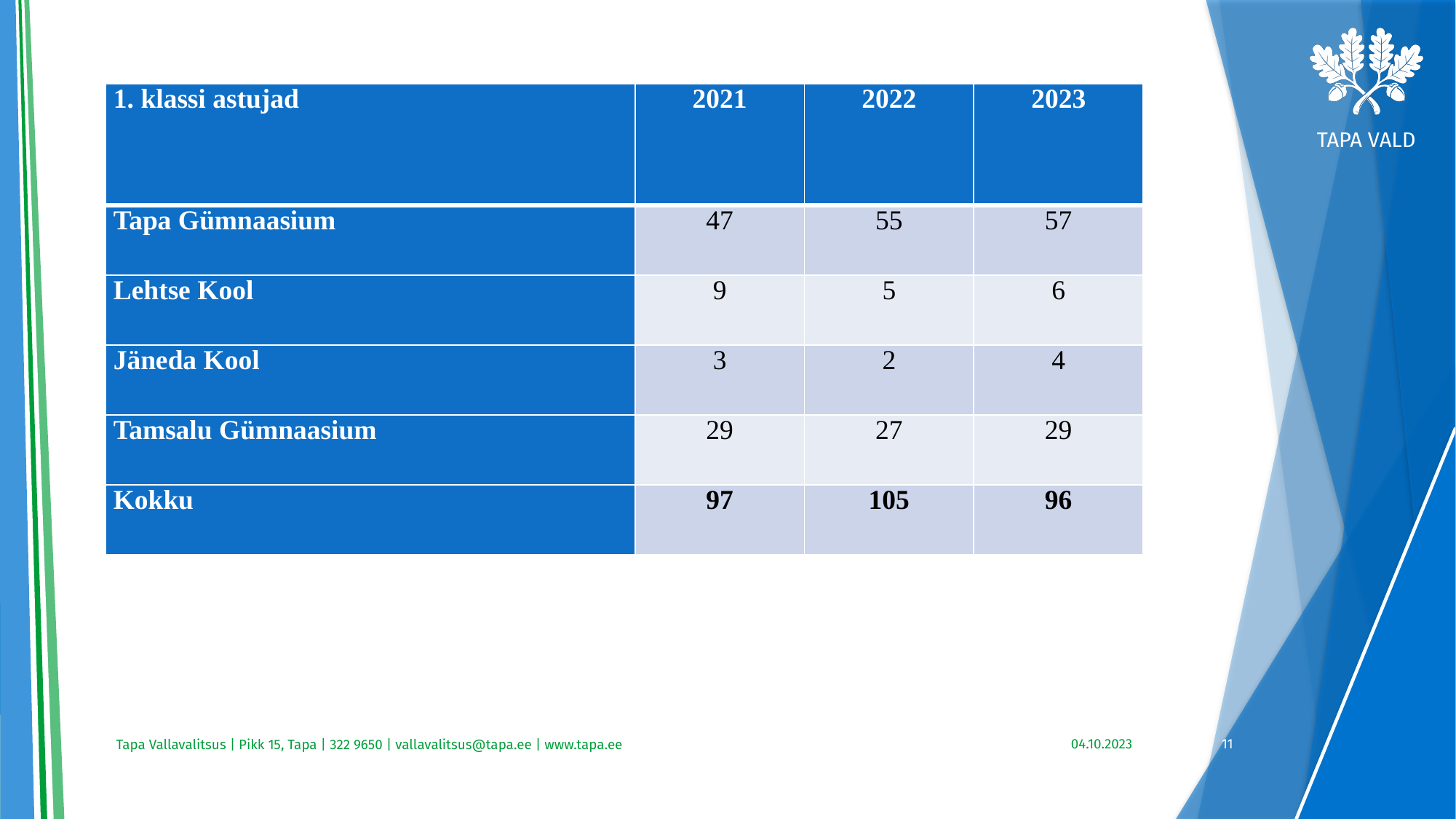

| 1. klassi astujad | 2021 | 2022 | 2023 |
| --- | --- | --- | --- |
| Tapa Gümnaasium | 47 | 55 | 57 |
| Lehtse Kool | 9 | 5 | 6 |
| Jäneda Kool | 3 | 2 | 4 |
| Tamsalu Gümnaasium | 29 | 27 | 29 |
| Kokku | 97 | 105 | 96 |
04.10.2023
11
Tapa Vallavalitsus | Pikk 15, Tapa | 322 9650 | vallavalitsus@tapa.ee | www.tapa.ee